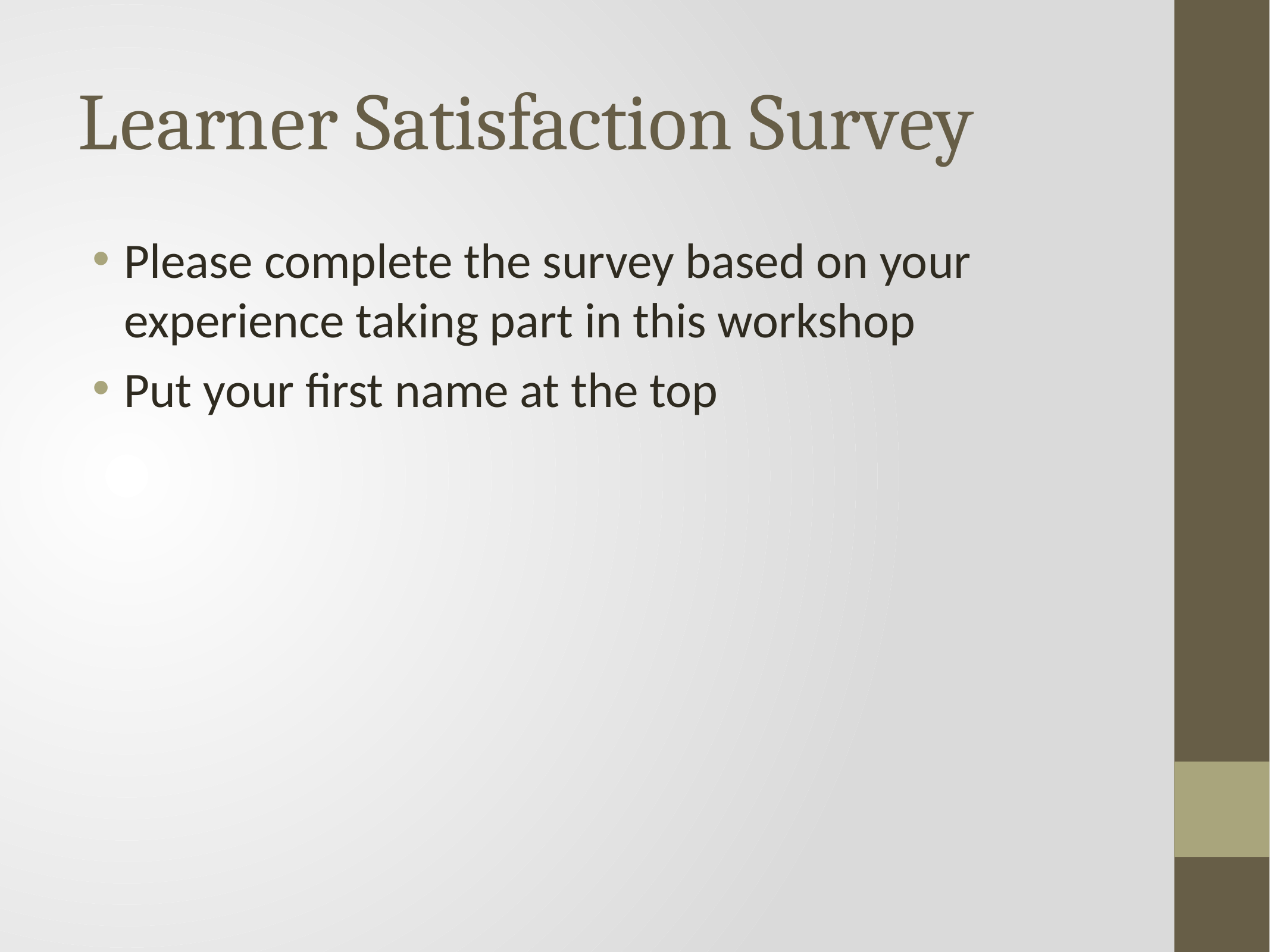

# Learner Satisfaction Survey
Please complete the survey based on your experience taking part in this workshop
Put your first name at the top